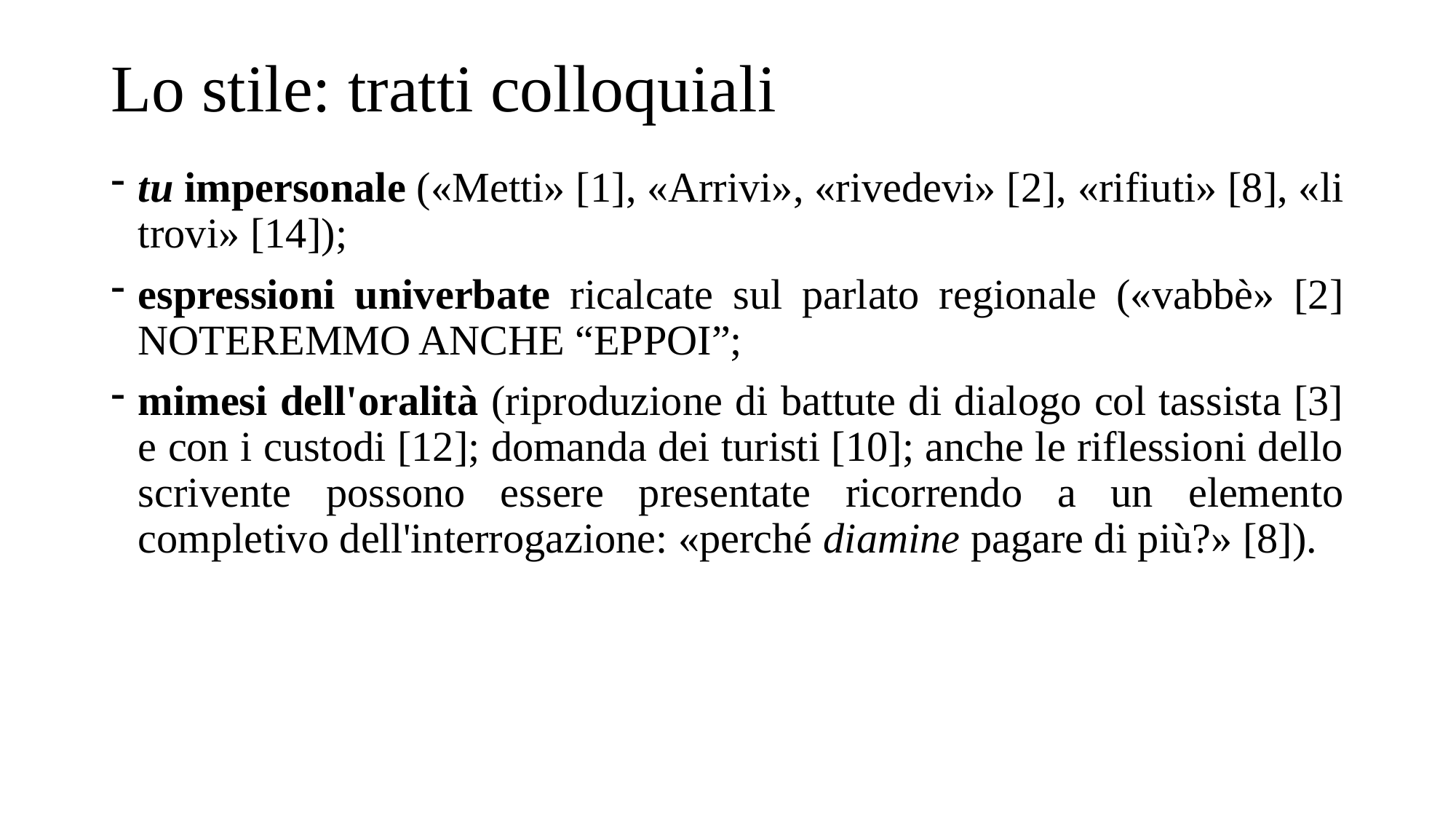

# Lo stile: tratti colloquiali
tu impersonale («Metti» [1], «Arrivi», «rivedevi» [2], «rifiuti» [8], «li trovi» [14]);
espressioni univerbate ricalcate sul parlato regionale («vabbè» [2] NOTEREMMO ANCHE “EPPOI”;
mimesi dell'oralità (riproduzione di battute di dialogo col tassista [3] e con i custodi [12]; domanda dei turisti [10]; anche le riflessioni dello scrivente possono essere presentate ricorrendo a un elemento completivo dell'interrogazione: «perché diamine pagare di più?» [8]).